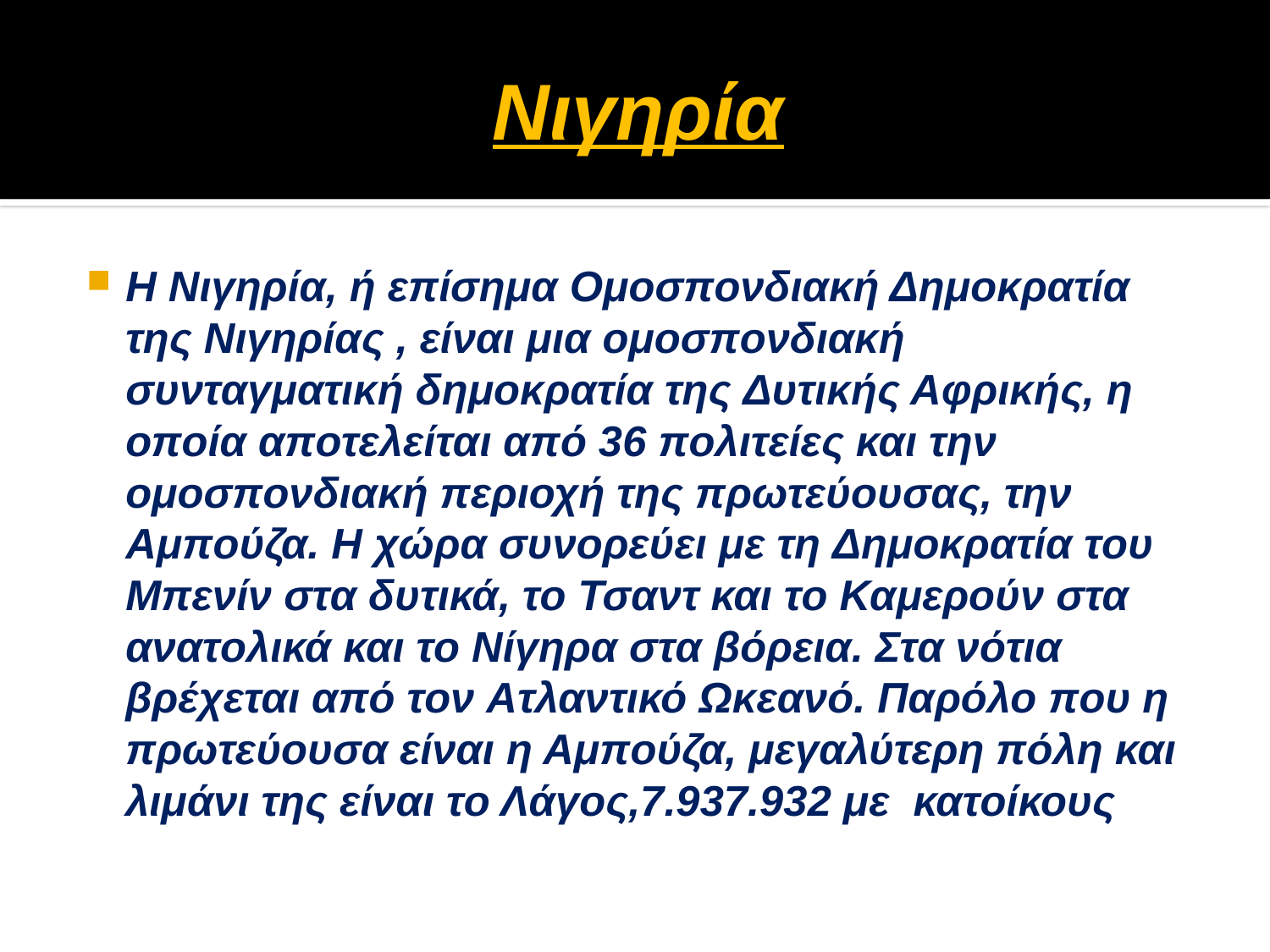

# Νιγηρία
Η Νιγηρία, ή επίσημα Ομοσπονδιακή Δημοκρατία της Νιγηρίας , είναι μια ομοσπονδιακή συνταγματική δημοκρατία της Δυτικής Αφρικής, η οποία αποτελείται από 36 πολιτείες και την ομοσπονδιακή περιοχή της πρωτεύουσας, την Αμπούζα. Η χώρα συνορεύει με τη Δημοκρατία του Μπενίν στα δυτικά, το Τσαντ και το Καμερούν στα ανατολικά και το Νίγηρα στα βόρεια. Στα νότια βρέχεται από τον Ατλαντικό Ωκεανό. Παρόλο που η πρωτεύουσα είναι η Αμπούζα, μεγαλύτερη πόλη και λιμάνι της είναι το Λάγος,7.937.932 με  κατοίκους